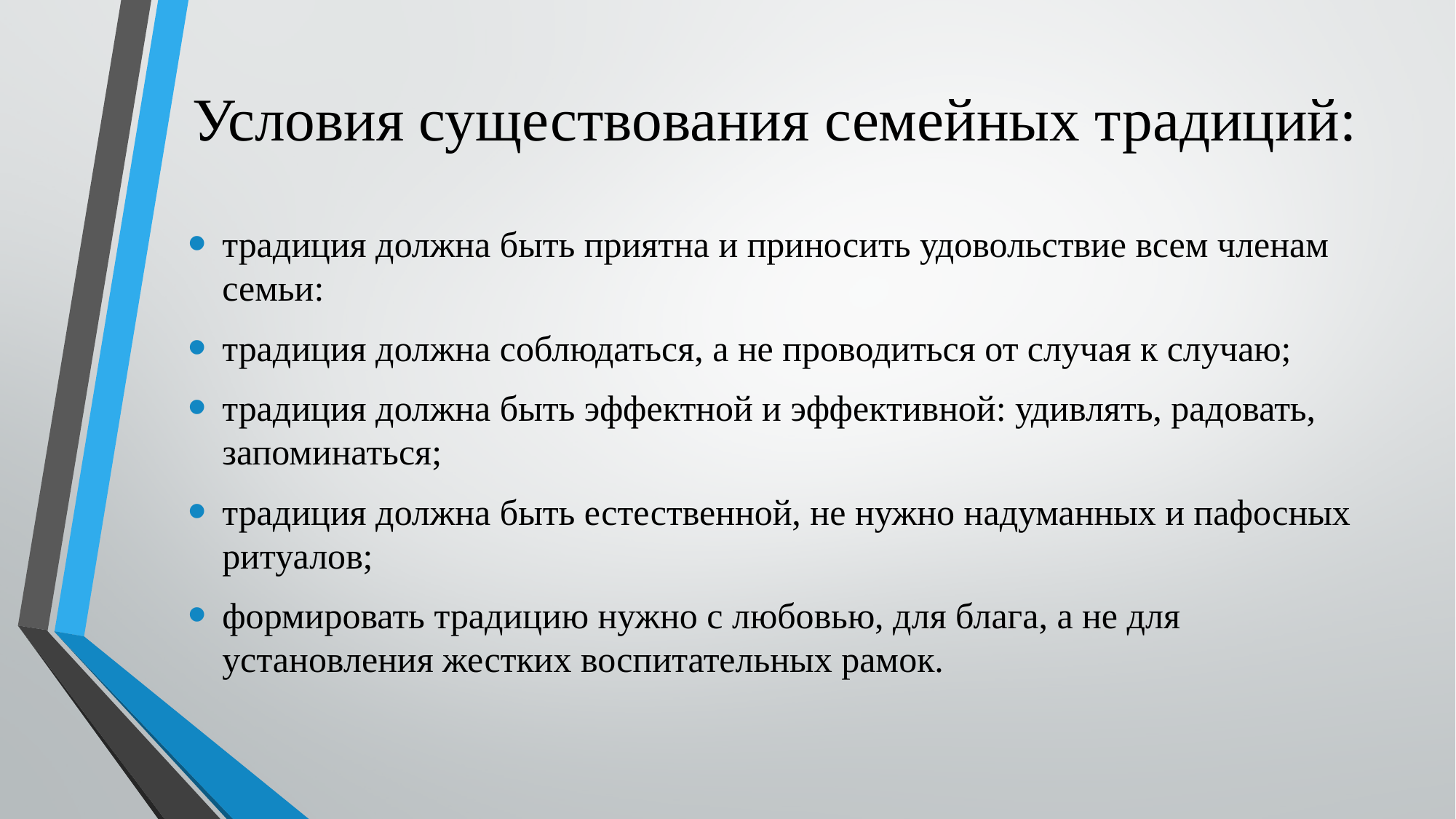

# Условия существования семейных традиций:
традиция должна быть приятна и приносить удовольствие всем членам семьи:
традиция должна соблюдаться, а не проводиться от случая к случаю;
традиция должна быть эффектной и эффективной: удивлять, радовать, запоминаться;
традиция должна быть естественной, не нужно надуманных и пафосных ритуалов;
формировать традицию нужно с любовью, для блага, а не для установления жестких воспитательных рамок.